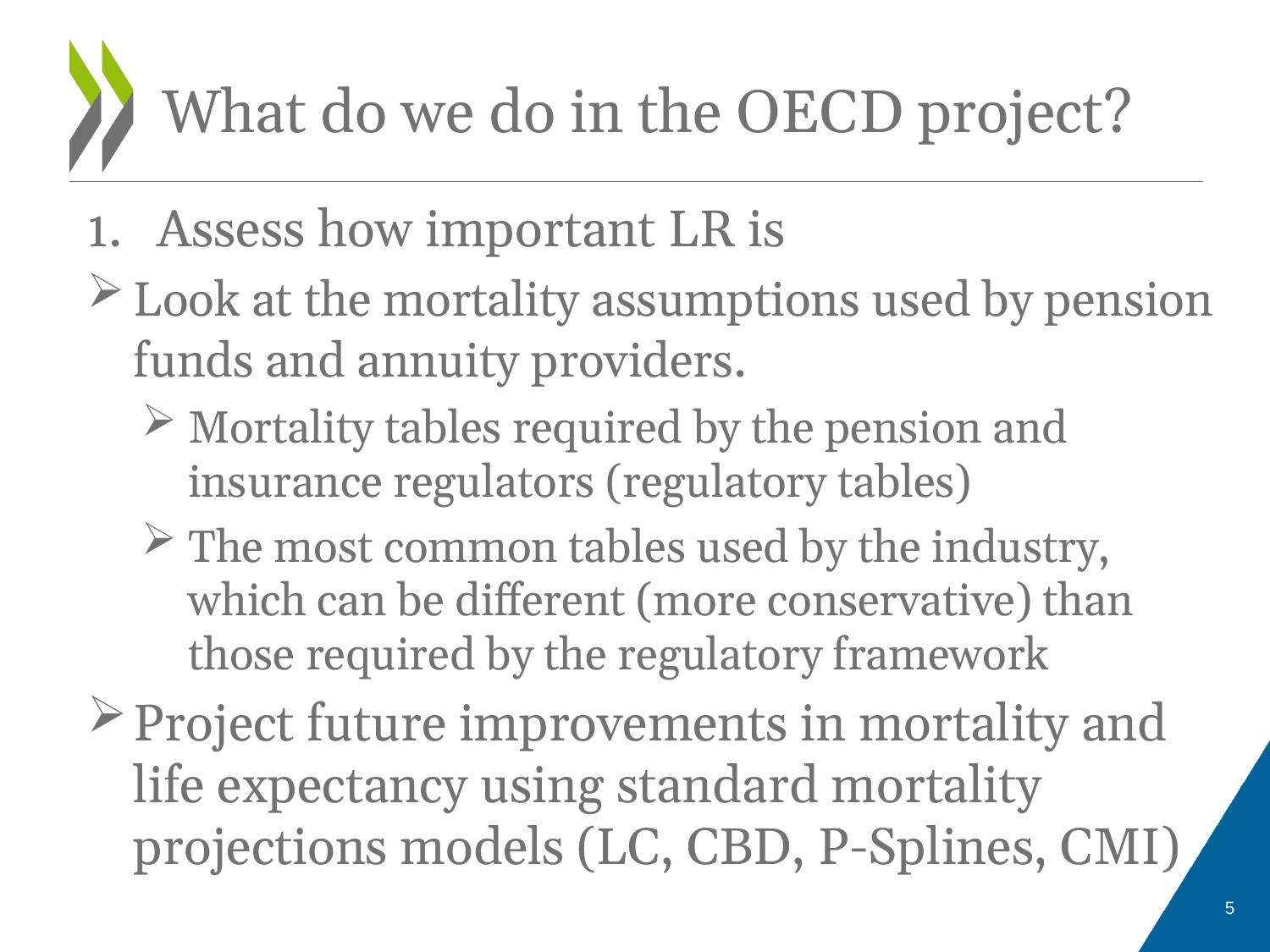

What do we do in the OECD project?
Assess how important LR is
Look at the mortality assumptions used by pension funds and annuity providers.
Mortality tables required by the pension and insurance regulators (regulatory tables)
The most common tables used by the industry, which can be different (more conservative) than those required by the regulatory framework
Project future improvements in mortality and life expectancy using standard mortality projections models (LC, CBD, P-Splines, CMI)
5